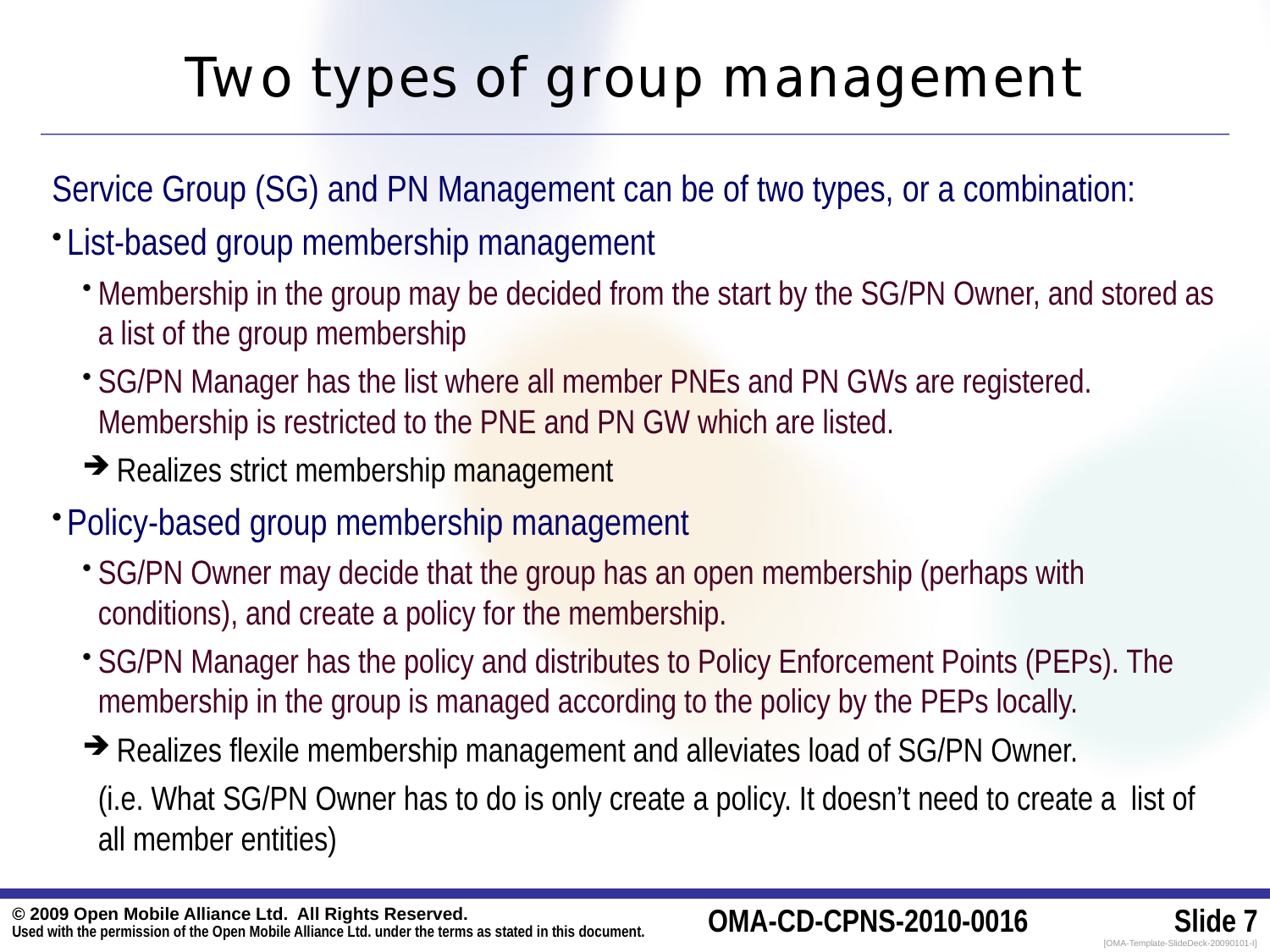

Two types of group management
Service Group (SG) and PN Management can be of two types, or a combination:
List-based group membership management
Membership in the group may be decided from the start by the SG/PN Owner, and stored as a list of the group membership
SG/PN Manager has the list where all member PNEs and PN GWs are registered. Membership is restricted to the PNE and PN GW which are listed.
 Realizes strict membership management
Policy-based group membership management
SG/PN Owner may decide that the group has an open membership (perhaps with conditions), and create a policy for the membership.
SG/PN Manager has the policy and distributes to Policy Enforcement Points (PEPs). The membership in the group is managed according to the policy by the PEPs locally.
 Realizes flexile membership management and alleviates load of SG/PN Owner.
 	(i.e. What SG/PN Owner has to do is only create a policy. It doesn’t need to create a  list of all member entities)